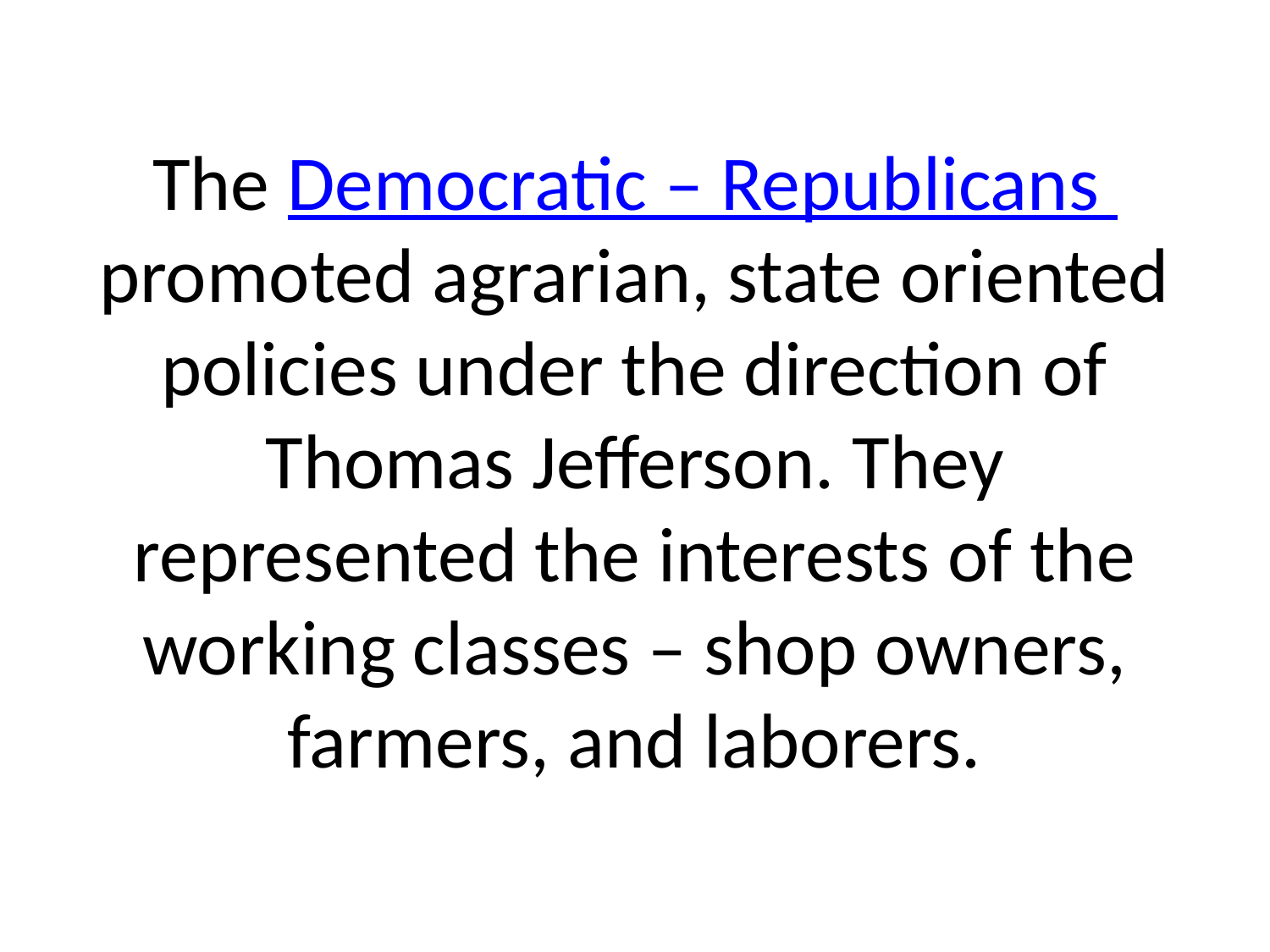

# The Democratic – Republicans promoted agrarian, state oriented policies under the direction of Thomas Jefferson. They represented the interests of the working classes – shop owners, farmers, and laborers.